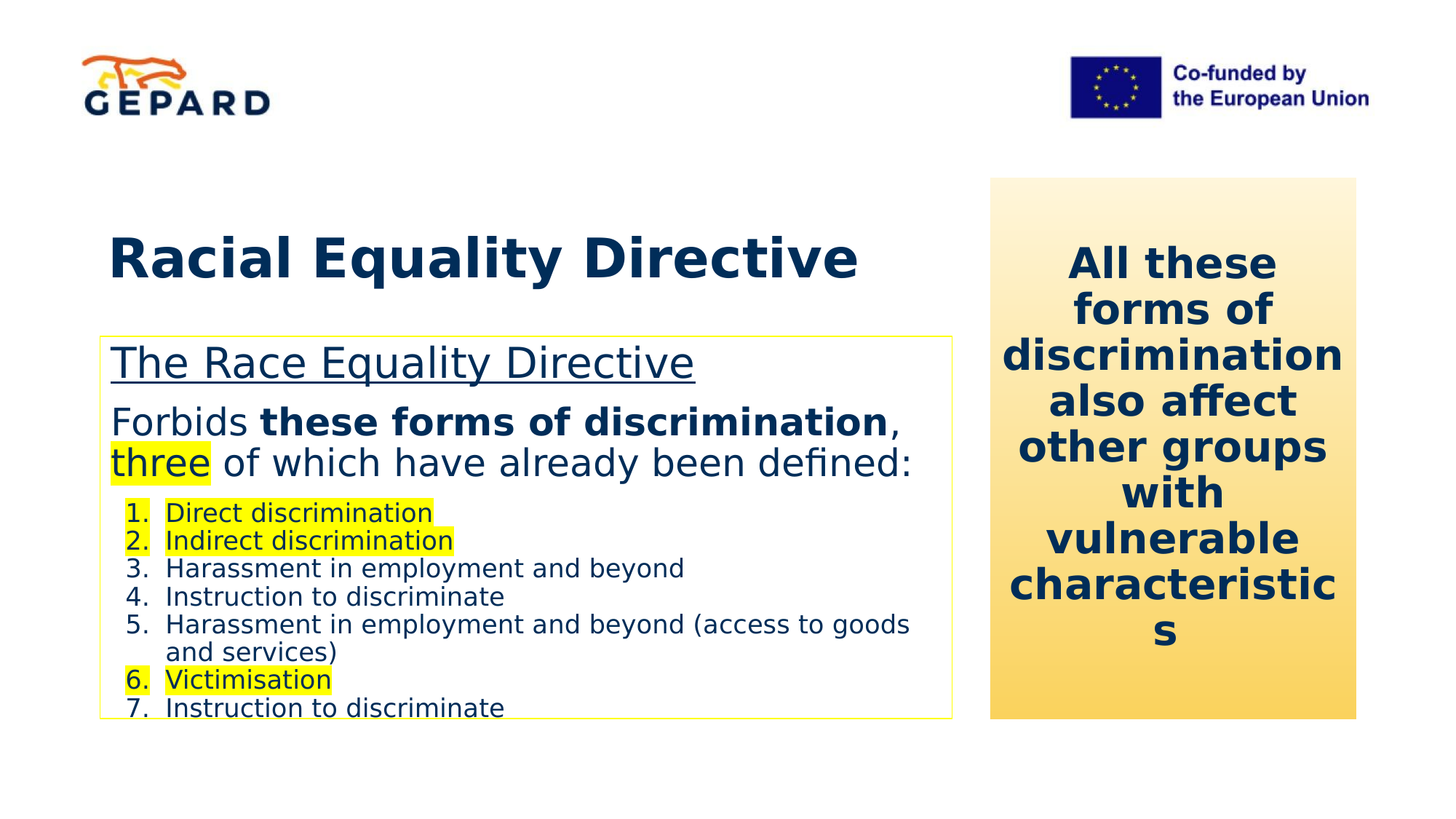

All these forms of discrimination also affect other groups with vulnerable characteristics
# Racial Equality Directive
The Race Equality Directive
Forbids these forms of discrimination, three of which have already been defined:
Direct discrimination
Indirect discrimination
Harassment in employment and beyond
Instruction to discriminate
Harassment in employment and beyond (access to goods and services)
Victimisation
Instruction to discriminate